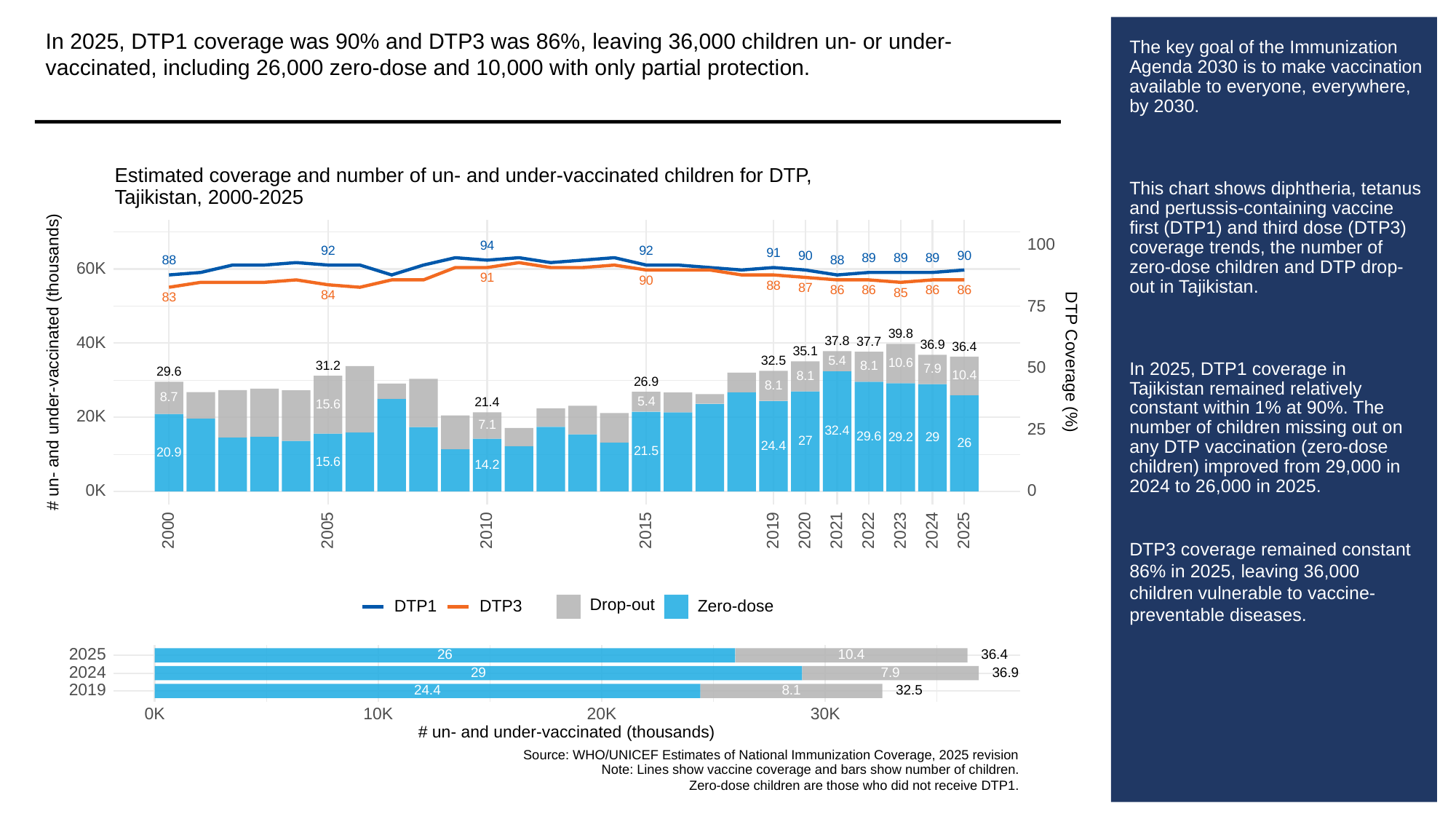

In 2025, DTP1 coverage was 90% and DTP3 was 86%, leaving 36,000 children un- or under-vaccinated, including 26,000 zero-dose and 10,000 with only partial protection.
# The key goal of the Immunization Agenda 2030 is to make vaccination available to everyone, everywhere, by 2030.

This chart shows diphtheria, tetanus and pertussis-containing vaccine first (DTP1) and third dose (DTP3) coverage trends, the number of zero-dose children and DTP drop-out in Tajikistan.

In 2025, DTP1 coverage in Tajikistan remained relatively constant within 1% at 90%. The number of children missing out on any DTP vaccination (zero-dose children) improved from 29,000 in 2024 to 26,000 in 2025.

DTP3 coverage remained constant 86% in 2025, leaving 36,000 children vulnerable to vaccine-preventable diseases.

Estimated coverage and number of un- and under-vaccinated children for DTP,
Tajikistan, 2000-2025

100
94
92
92
91
90
90
89
89
89
88
88

60K

91
90
88
87
86
86
86
86
85
84
83
75

39.8
40K
37.8
37.7
36.9
36.4

35.1

# un- and under-vaccinated (thousands)
DTP Coverage (%)

5.4

32.5
10.6

31.2
8.1
50
7.9

29.6

10.4

8.1

26.9

8.1

8.7

5.4
21.4

15.6

20K

7.1
25
32.4

29.6

29.2
29

27

26

24.4

21.5
20.9

15.6
14.2
0K
0

2023
2000
2005
2010
2015
2019
2020
2021
2022
2024
2025

Drop-out
DTP3
Zero-dose
DTP1

2025
36.4
26
10.4

2024
36.9
29
7.9

2019
32.5
8.1
24.4

30K
0K
10K
20K
# un- and under-vaccinated (thousands)
Source: WHO/UNICEF Estimates of National Immunization Coverage, 2025 revision
Note: Lines show vaccine coverage and bars show number of children.
Zero-dose children are those who did not receive DTP1.